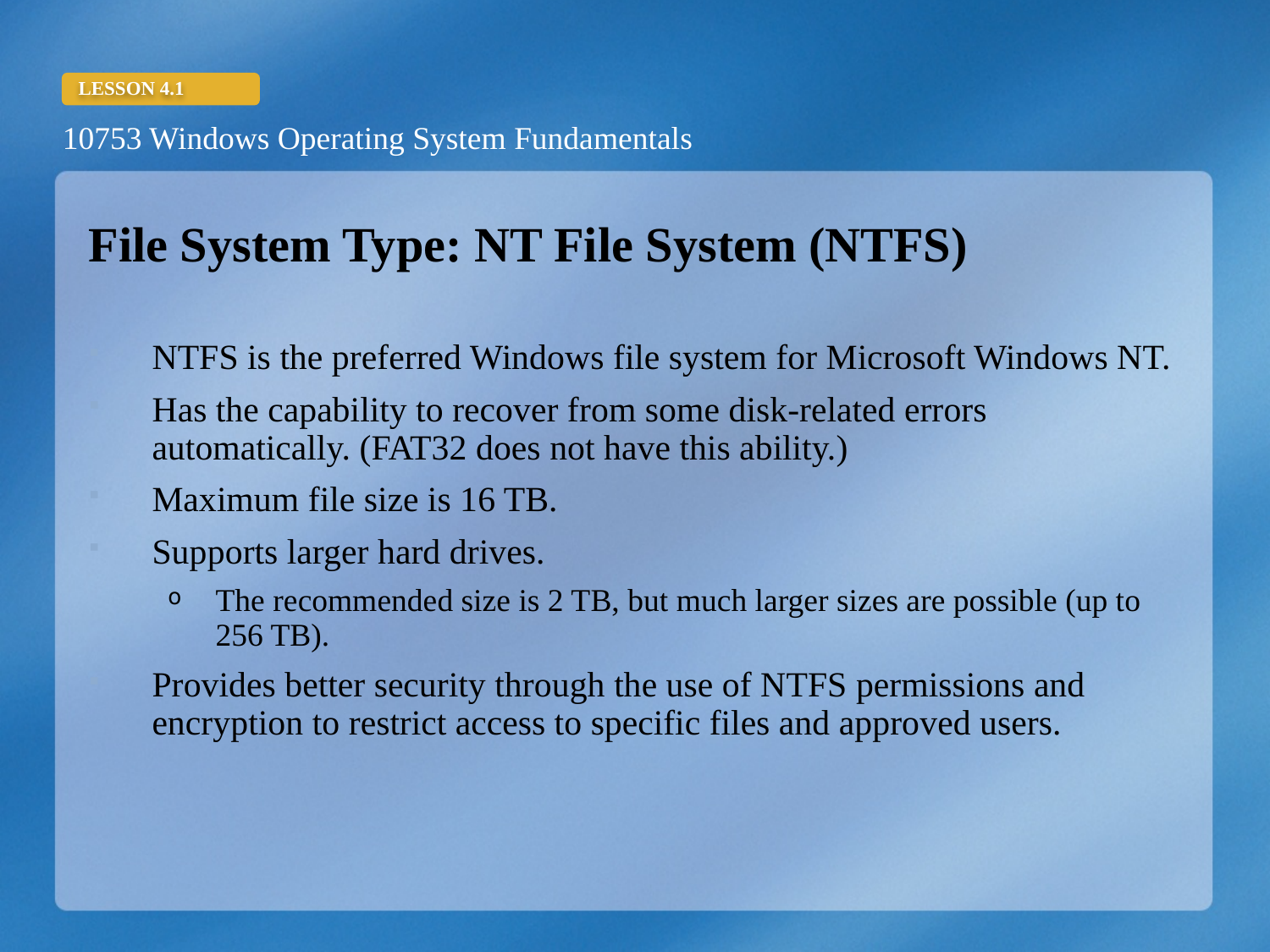

File System Type: NT File System (NTFS)

NTFS is the preferred Windows file system for Microsoft Windows NT.
Has the capability to recover from some disk-related errors automatically. (FAT32 does not have this ability.)
Maximum file size is 16 TB.
Supports larger hard drives.
The recommended size is 2 TB, but much larger sizes are possible (up to 256 TB).
Provides better security through the use of NTFS permissions and encryption to restrict access to specific files and approved users.